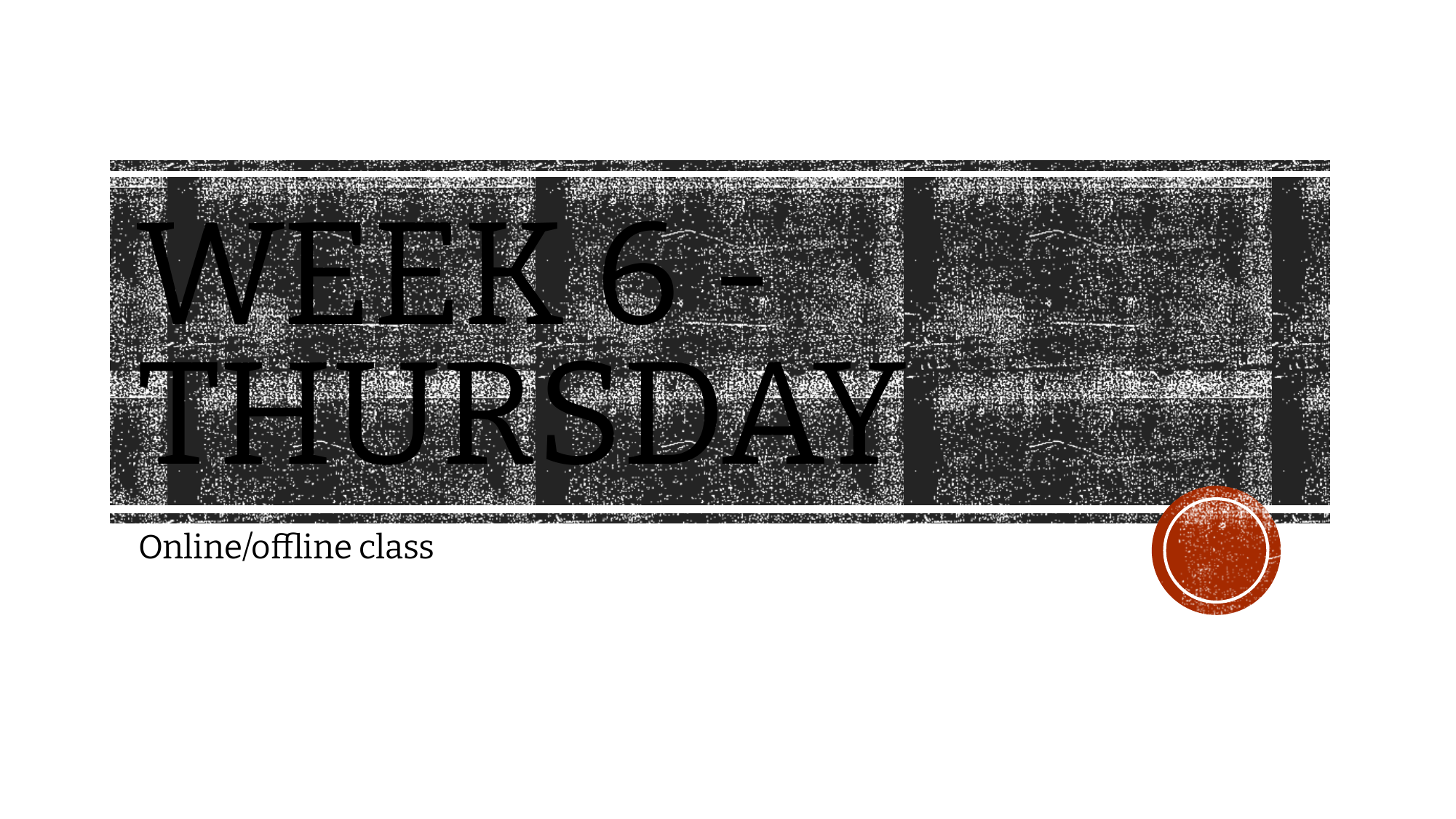

# Week 6 - Thursday
Online/offline class